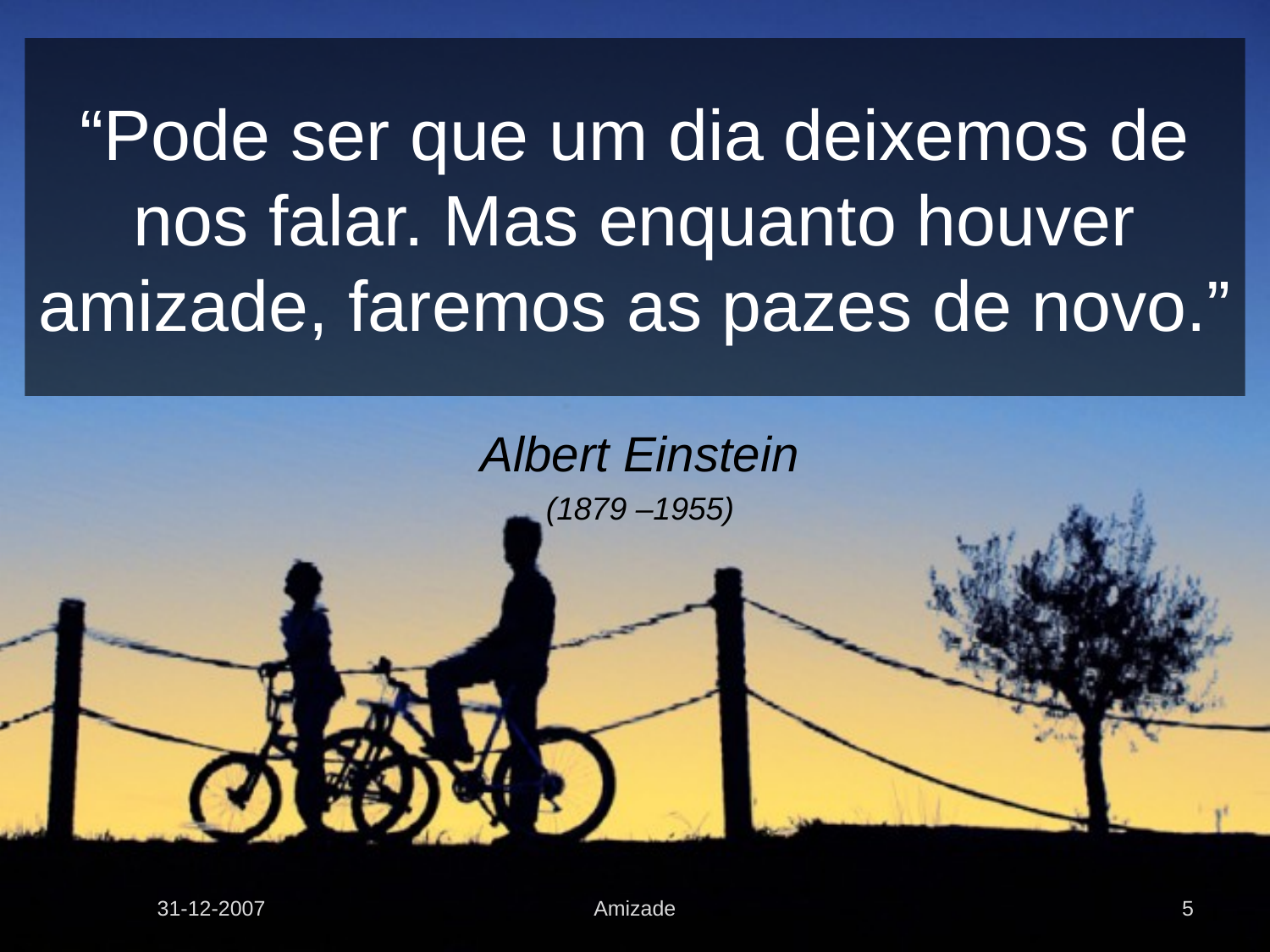

# “Pode ser que um dia deixemos de nos falar. Mas enquanto houver amizade, faremos as pazes de novo.”
Albert Einstein
(1879 –1955)
31-12-2007
Amizade
5